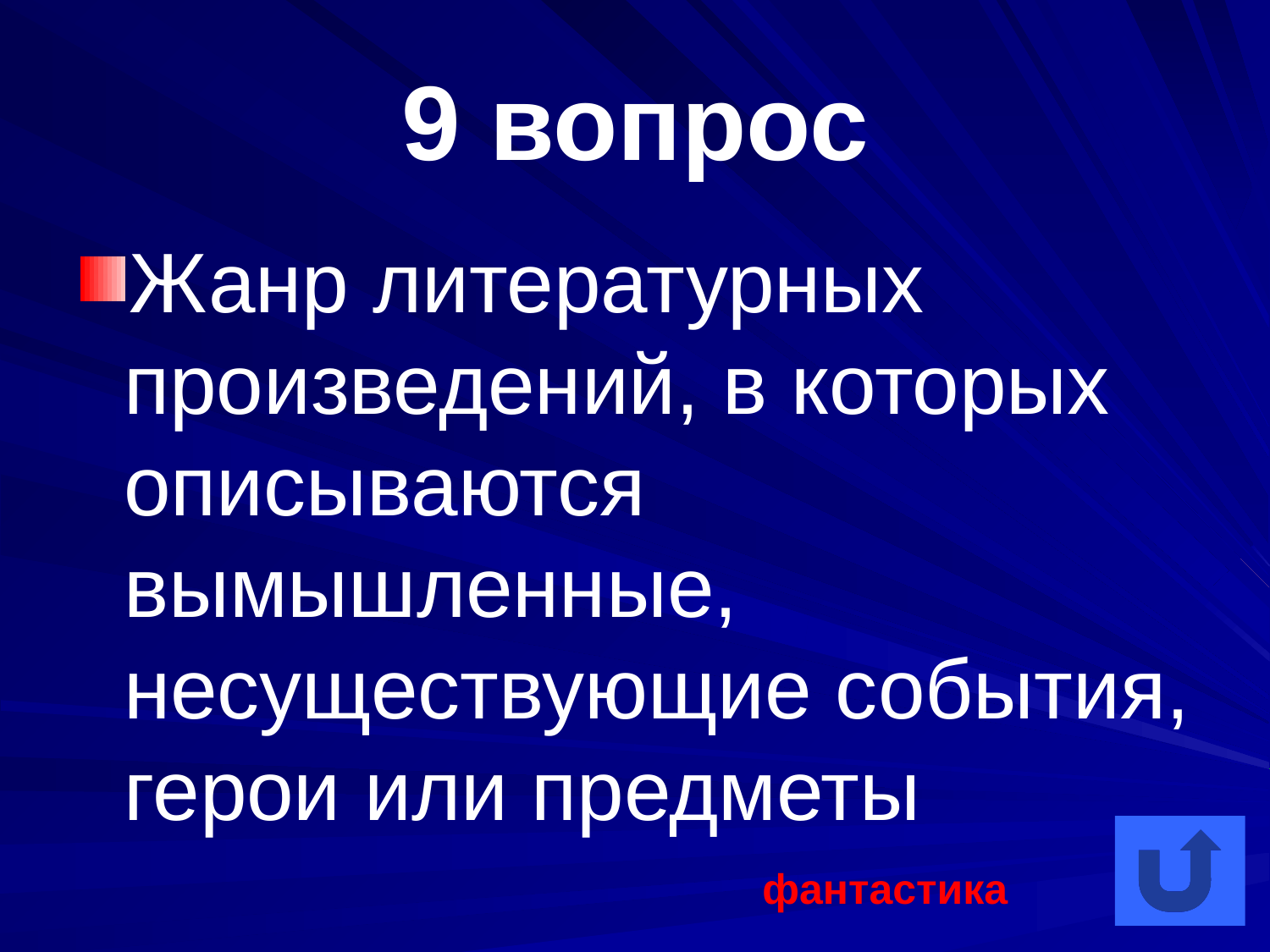

# 9 вопрос
Жанр литературных произведений, в которых описываются вымышленные, несуществующие события, герои или предметы

фантастика